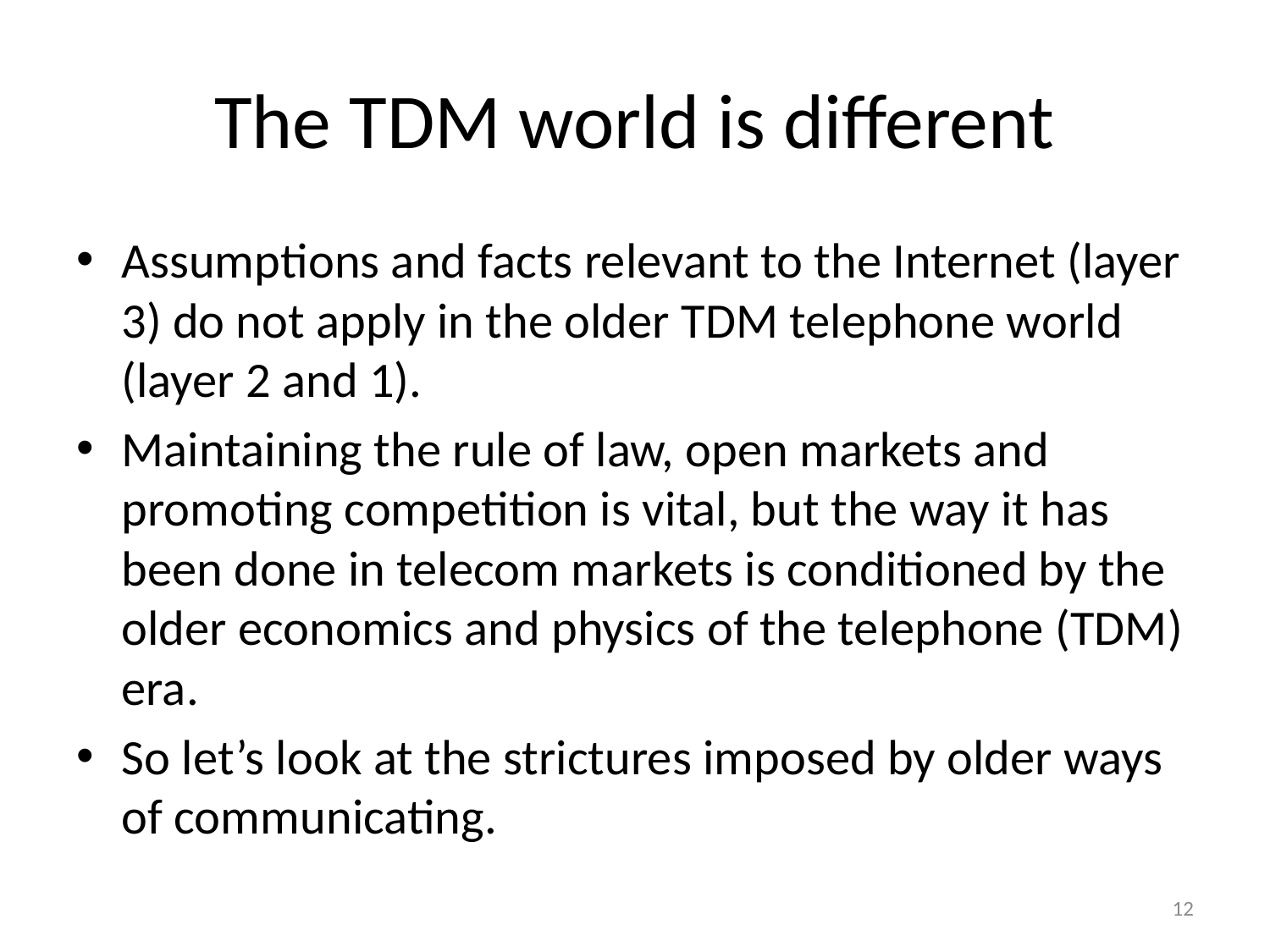

# The TDM world is different
Assumptions and facts relevant to the Internet (layer 3) do not apply in the older TDM telephone world (layer 2 and 1).
Maintaining the rule of law, open markets and promoting competition is vital, but the way it has been done in telecom markets is conditioned by the older economics and physics of the telephone (TDM) era.
So let’s look at the strictures imposed by older ways of communicating.

12